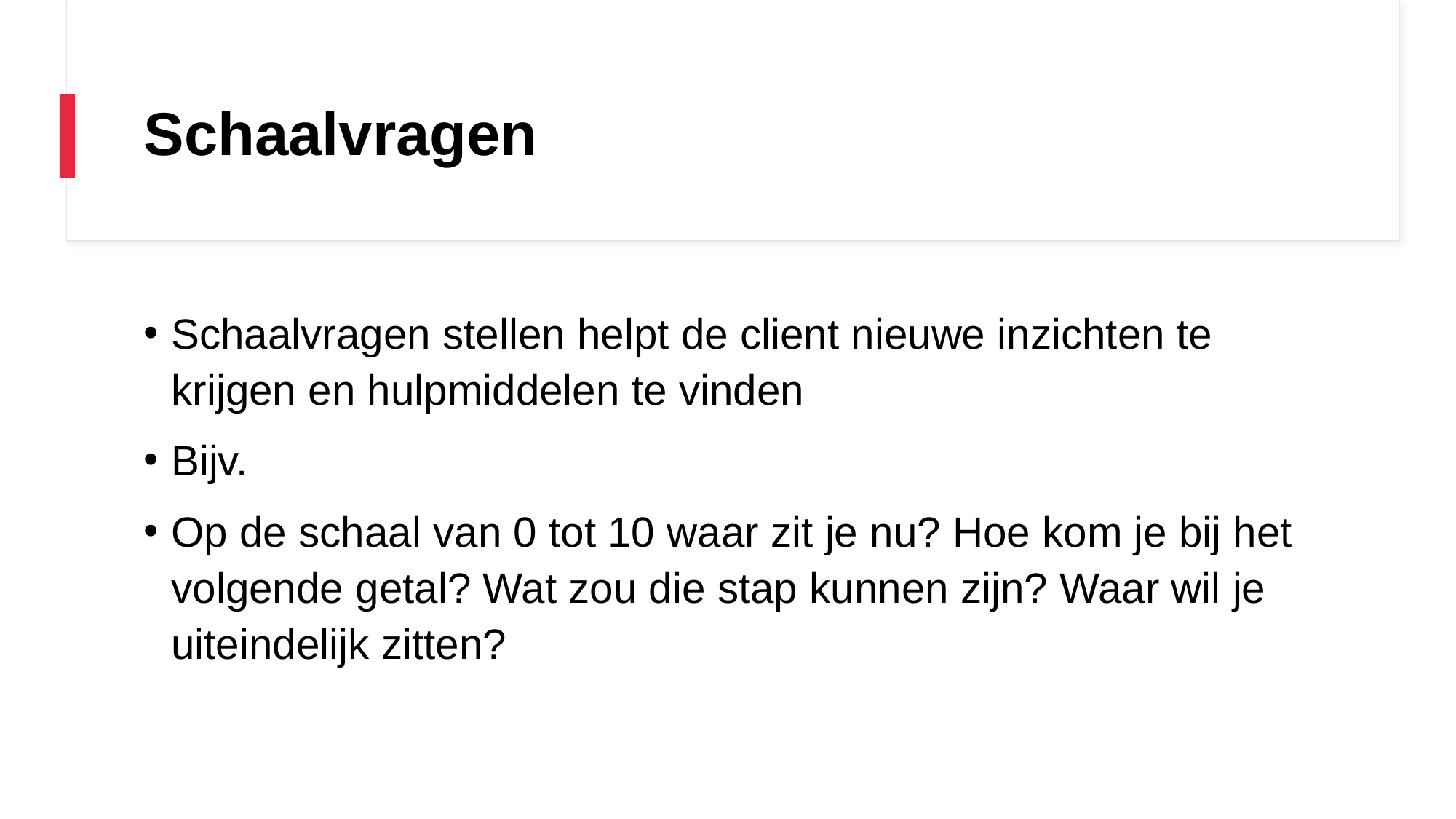

# Schaalvragen
Schaalvragen stellen helpt de client nieuwe inzichten te krijgen en hulpmiddelen te vinden
Bijv.
Op de schaal van 0 tot 10 waar zit je nu? Hoe kom je bij het volgende getal? Wat zou die stap kunnen zijn? Waar wil je uiteindelijk zitten?